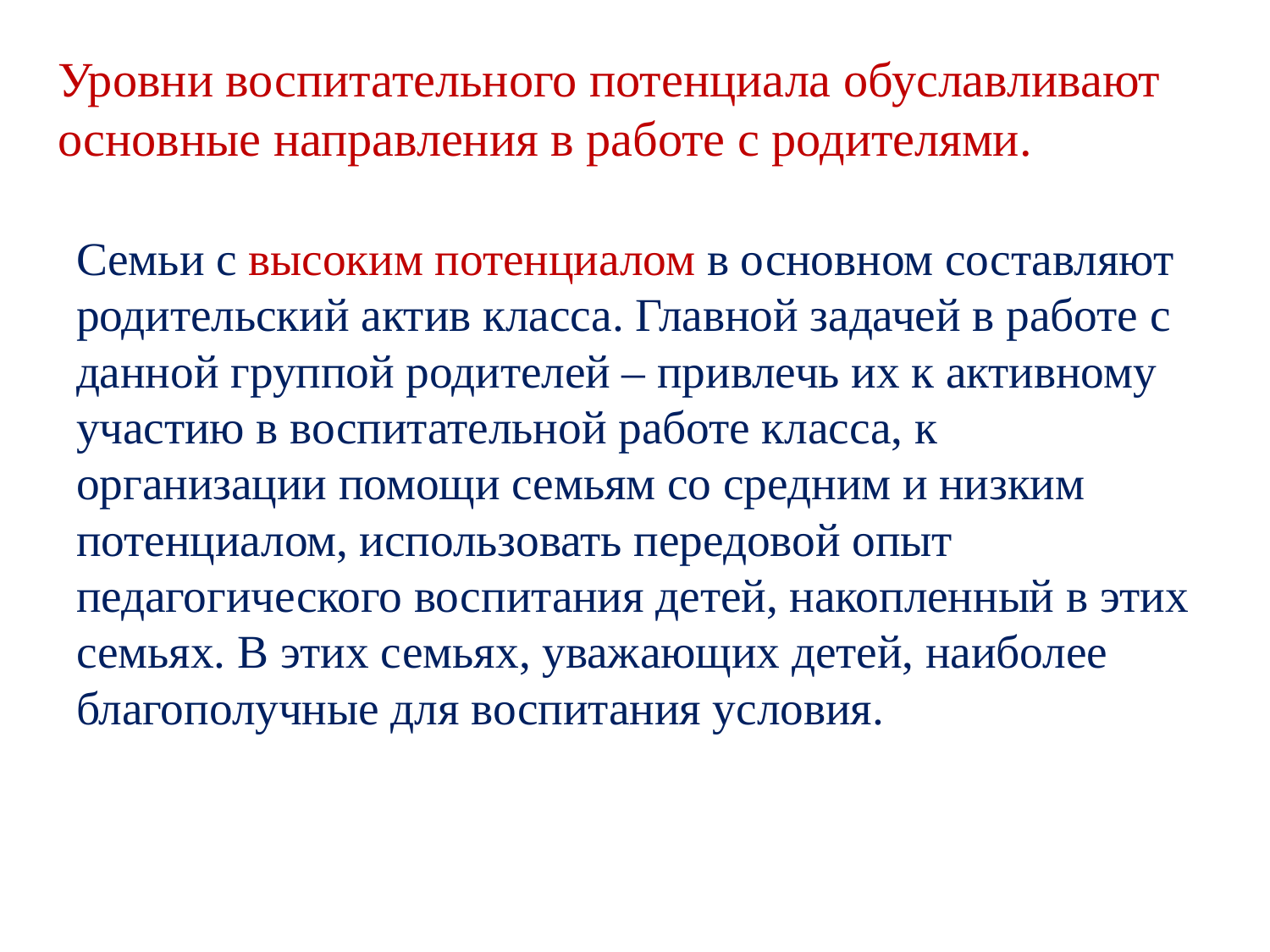

# Уровни воспитательного потенциала обуславливают основные направления в работе с родителями.
Семьи с высоким потенциалом в основном составляют родительский актив класса. Главной задачей в работе с данной группой родителей – привлечь их к активному участию в воспитательной работе класса, к организации помощи семьям со средним и низким потенциалом, использовать передовой опыт педагогического воспитания детей, накопленный в этих семьях. В этих семьях, уважающих детей, наиболее благополучные для воспитания условия.